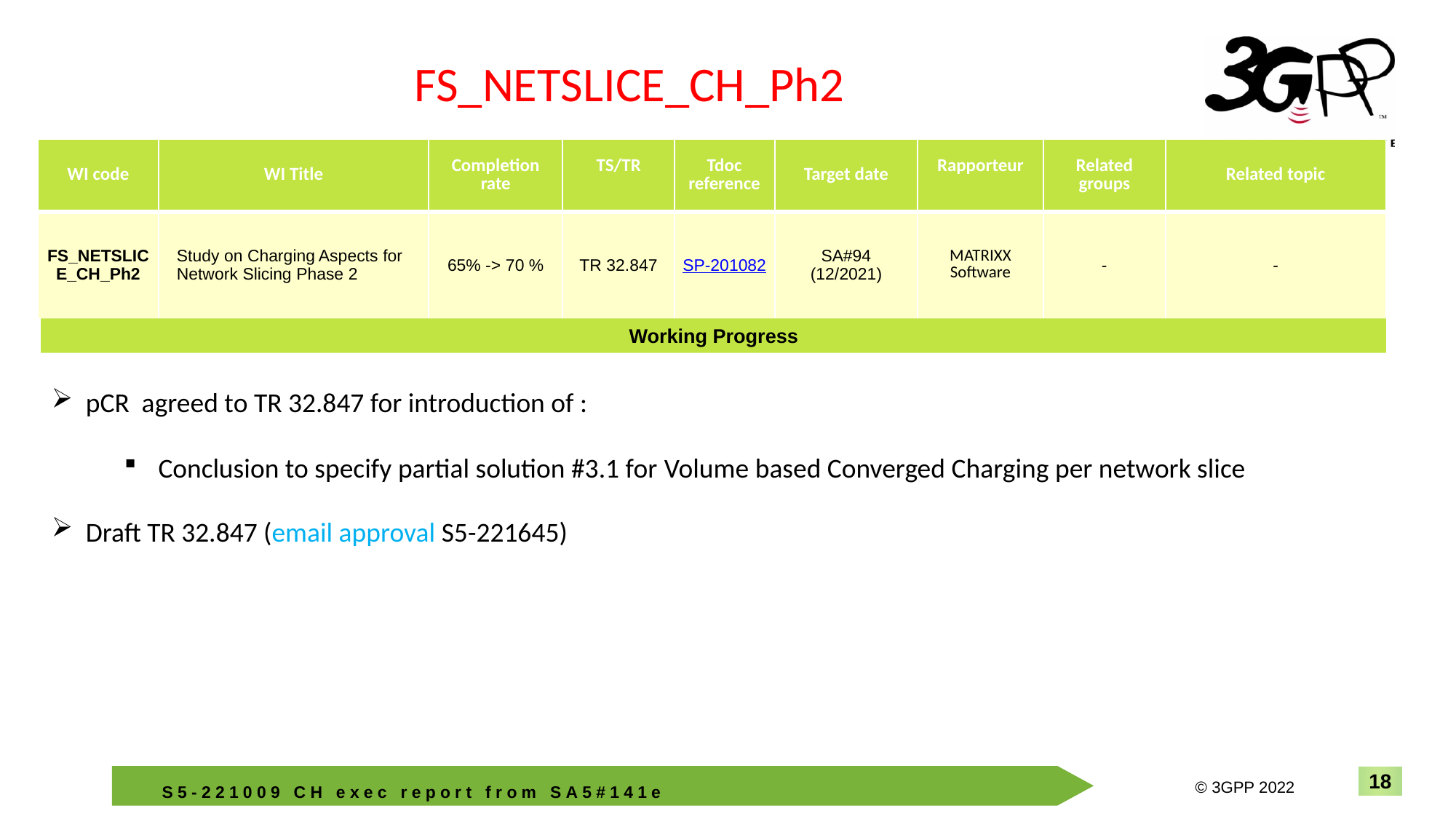

FS_NETSLICE_CH_Ph2
| WI code | WI Title | Completion rate | TS/TR | Tdoc reference | Target date | Rapporteur | Related groups | Related topic |
| --- | --- | --- | --- | --- | --- | --- | --- | --- |
| FS\_NETSLICE\_CH\_Ph2 | Study on Charging Aspects for Network Slicing Phase 2 | 65% -> 70 % | TR 32.847 | SP-201082 | SA#94 (12/2021) | MATRIXX Software | - | - |
Working Progress
pCR  agreed to TR 32.847 for introduction of :

Conclusion to specify partial solution #3.1 for Volume based Converged Charging per network slice

Draft TR 32.847 (email approval S5-221645)